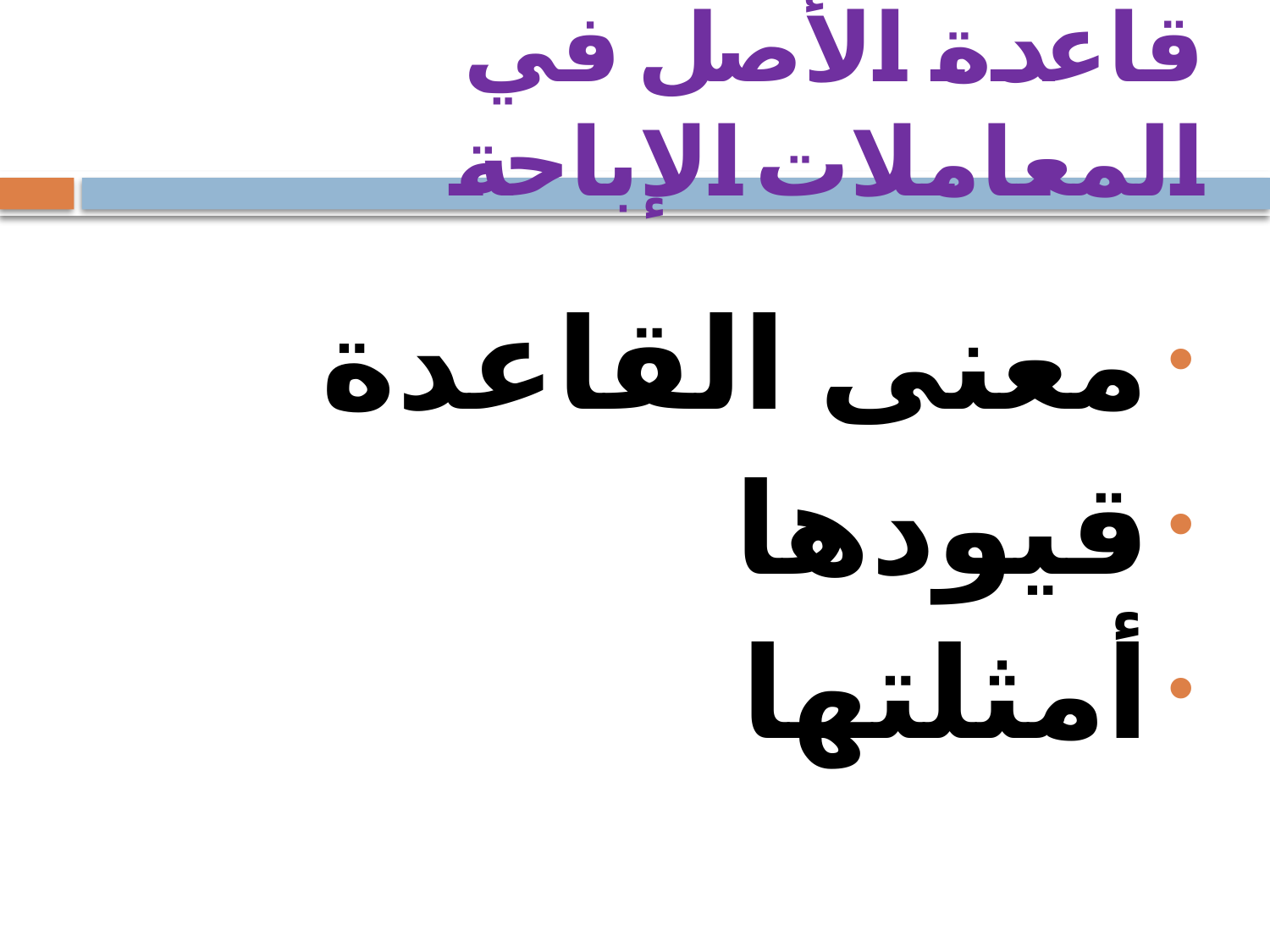

# قاعدة الأصل في المعاملات الإباحة
معنى القاعدة
قيودها
أمثلتها